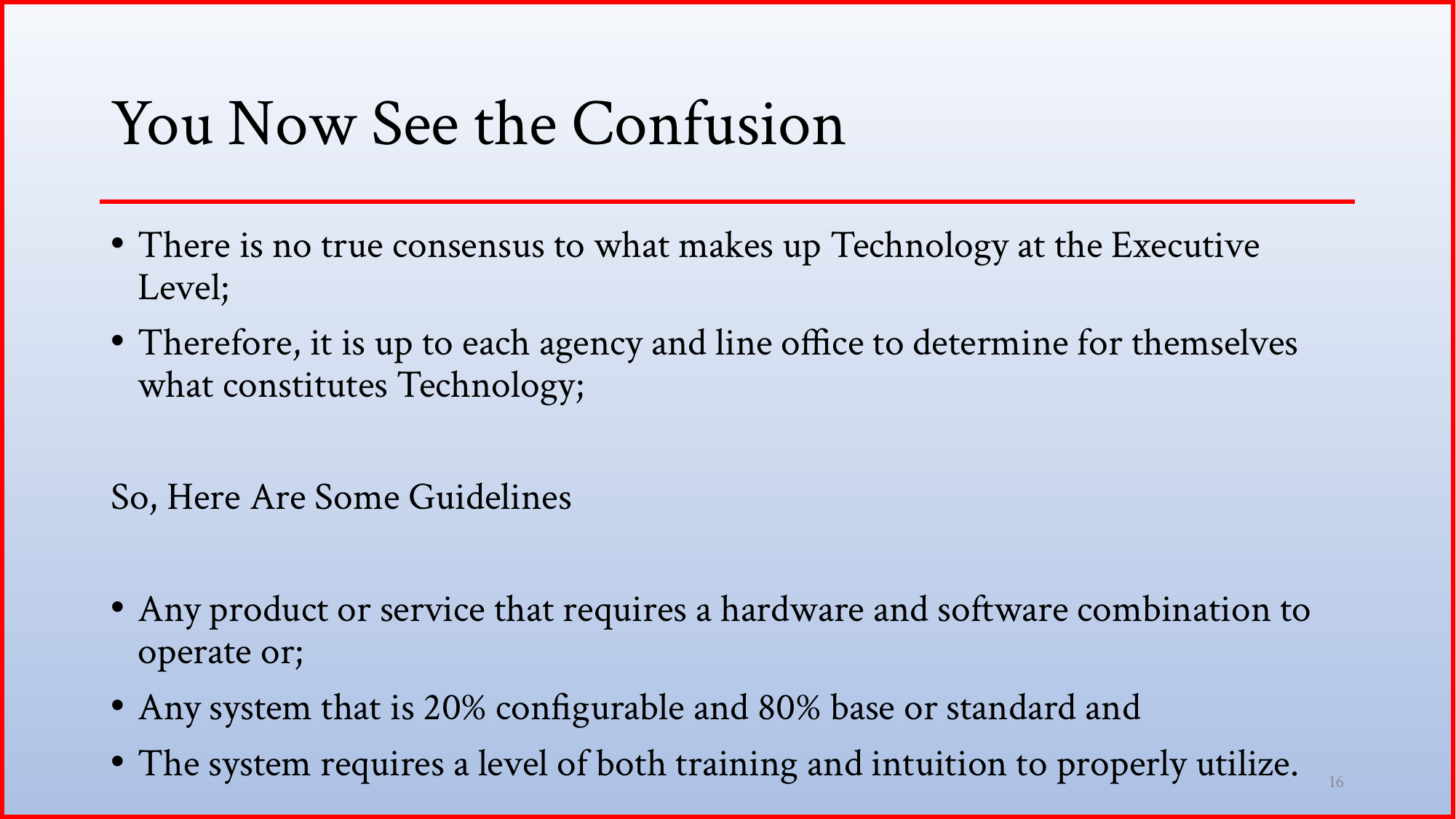

# You Now See the Confusion
There is no true consensus to what makes up Technology at the Executive Level;
Therefore, it is up to each agency and line office to determine for themselves what constitutes Technology;

So, Here Are Some Guidelines

Any product or service that requires a hardware and software combination to operate or;
Any system that is 20% configurable and 80% base or standard and
The system requires a level of both training and intuition to properly utilize.

16